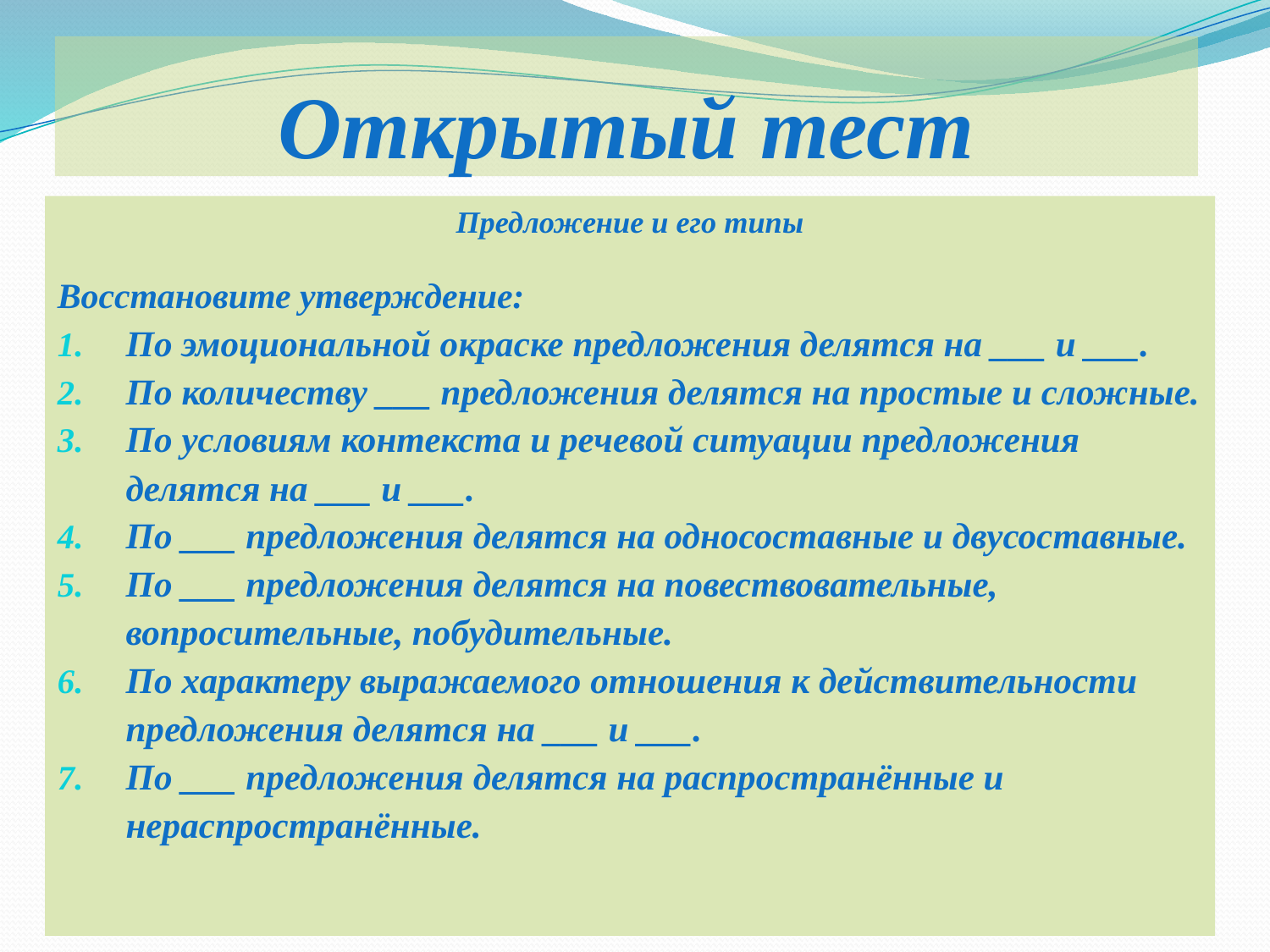

# Открытый тест
Предложение и его типы

Восстановите утверждение:
По эмоциональной окраске предложения делятся на ___ и ___.
По количеству ___ предложения делятся на простые и сложные.
По условиям контекста и речевой ситуации предложения делятся на ___ и ___.
По ___ предложения делятся на односоставные и двусоставные.
По ___ предложения делятся на повествовательные, вопросительные, побудительные.
По характеру выражаемого отношения к действительности предложения делятся на ___ и ___.
По ___ предложения делятся на распространённые и нераспространённые.